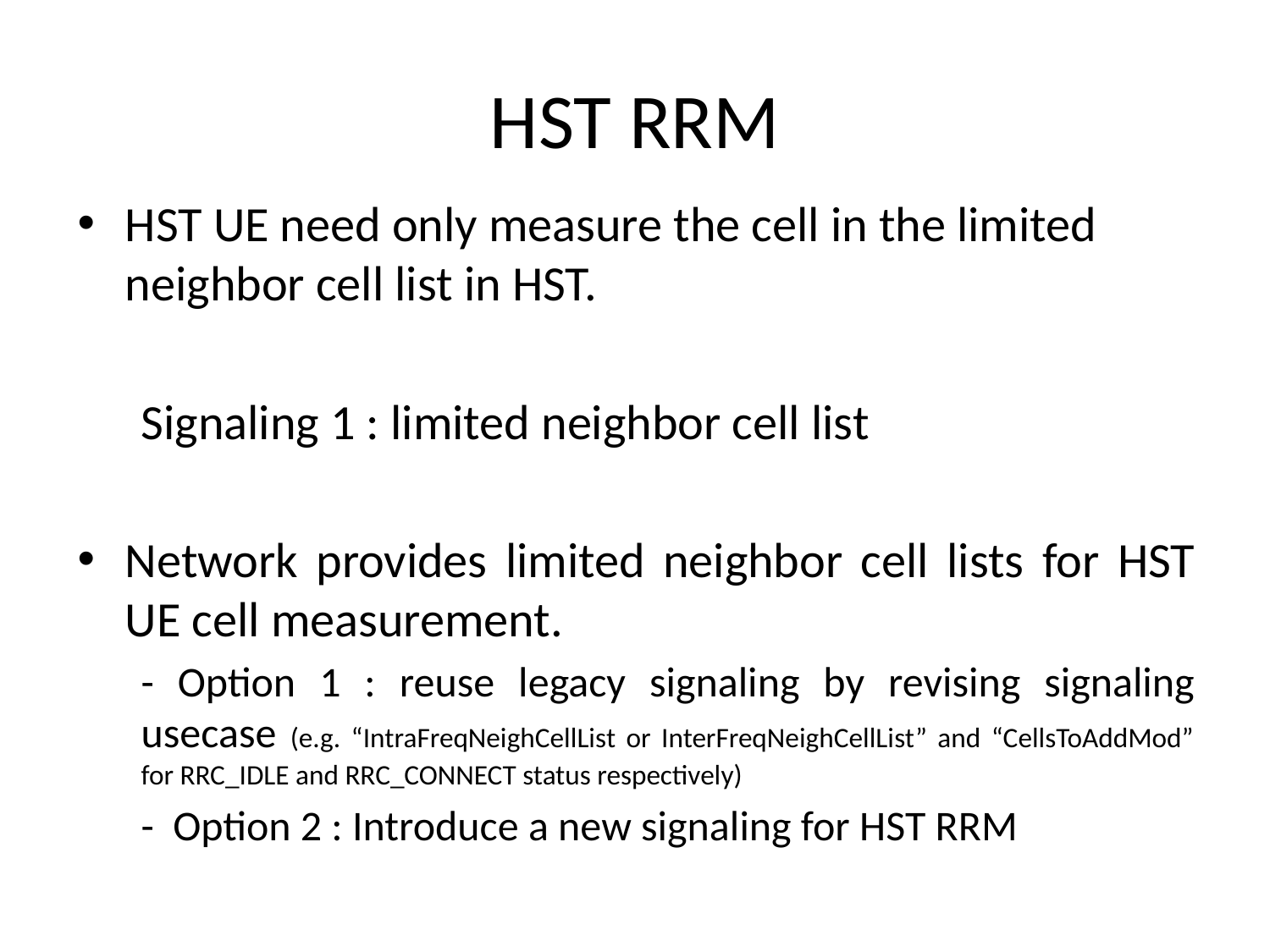

# HST RRM

HST UE need only measure the cell in the limited neighbor cell list in HST.

Signaling 1 : limited neighbor cell list

Network provides limited neighbor cell lists for HST UE cell measurement.
- Option 1 : reuse legacy signaling by revising signaling usecase (e.g. “IntraFreqNeighCellList or InterFreqNeighCellList” and “CellsToAddMod” for RRC_IDLE and RRC_CONNECT status respectively)
-  Option 2 : Introduce a new signaling for HST RRM